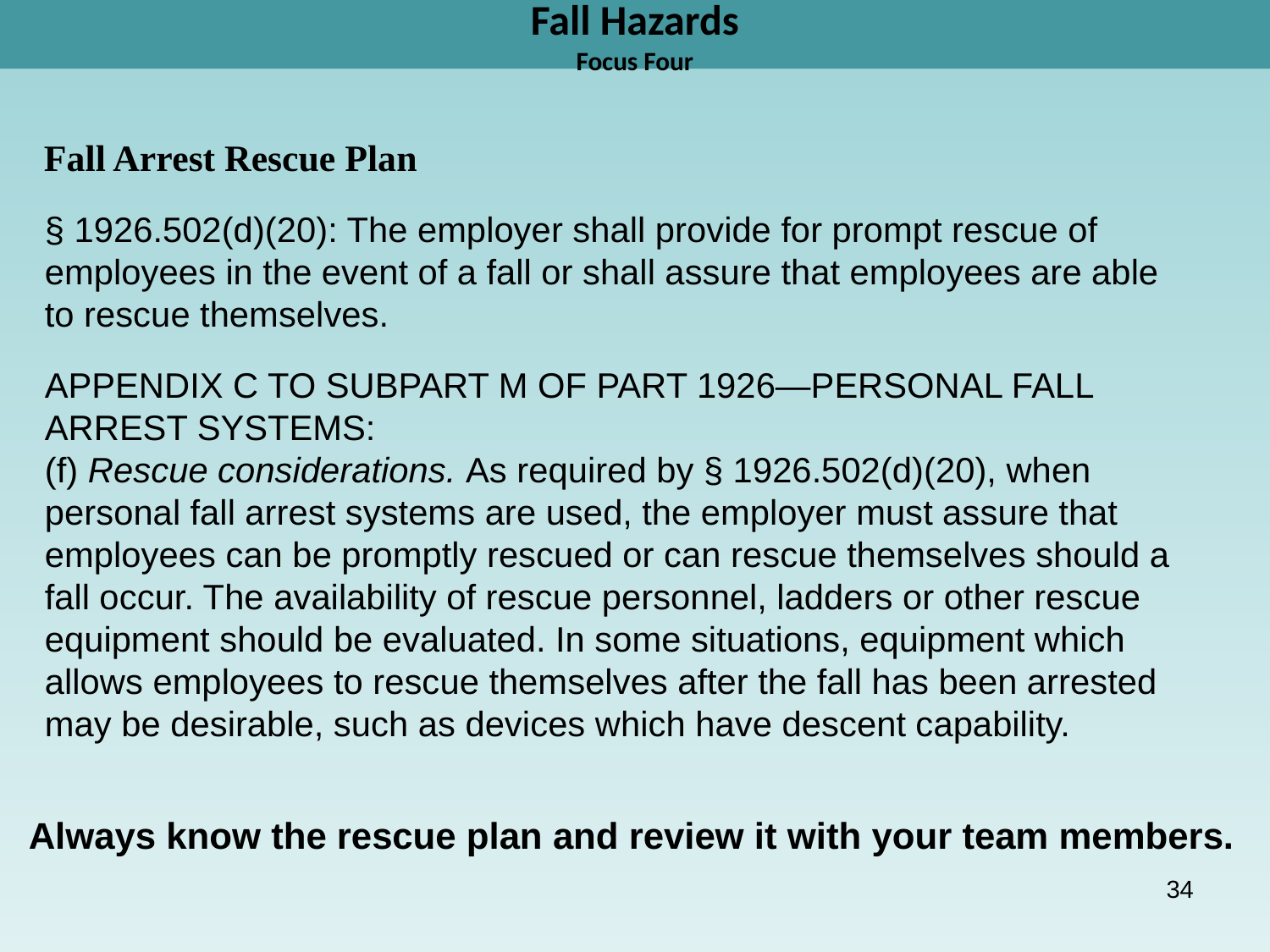

Fall Hazards
Focus Four
Fall Arrest Rescue Plan
§ 1926.502(d)(20): The employer shall provide for prompt rescue of employees in the event of a fall or shall assure that employees are able to rescue themselves.
APPENDIX C TO SUBPART M OF PART 1926—PERSONAL FALL ARREST SYSTEMS:
(f) Rescue considerations. As required by § 1926.502(d)(20), when personal fall arrest systems are used, the employer must assure that employees can be promptly rescued or can rescue themselves should a fall occur. The availability of rescue personnel, ladders or other rescue equipment should be evaluated. In some situations, equipment which allows employees to rescue themselves after the fall has been arrested may be desirable, such as devices which have descent capability.
Always know the rescue plan and review it with your team members.
34